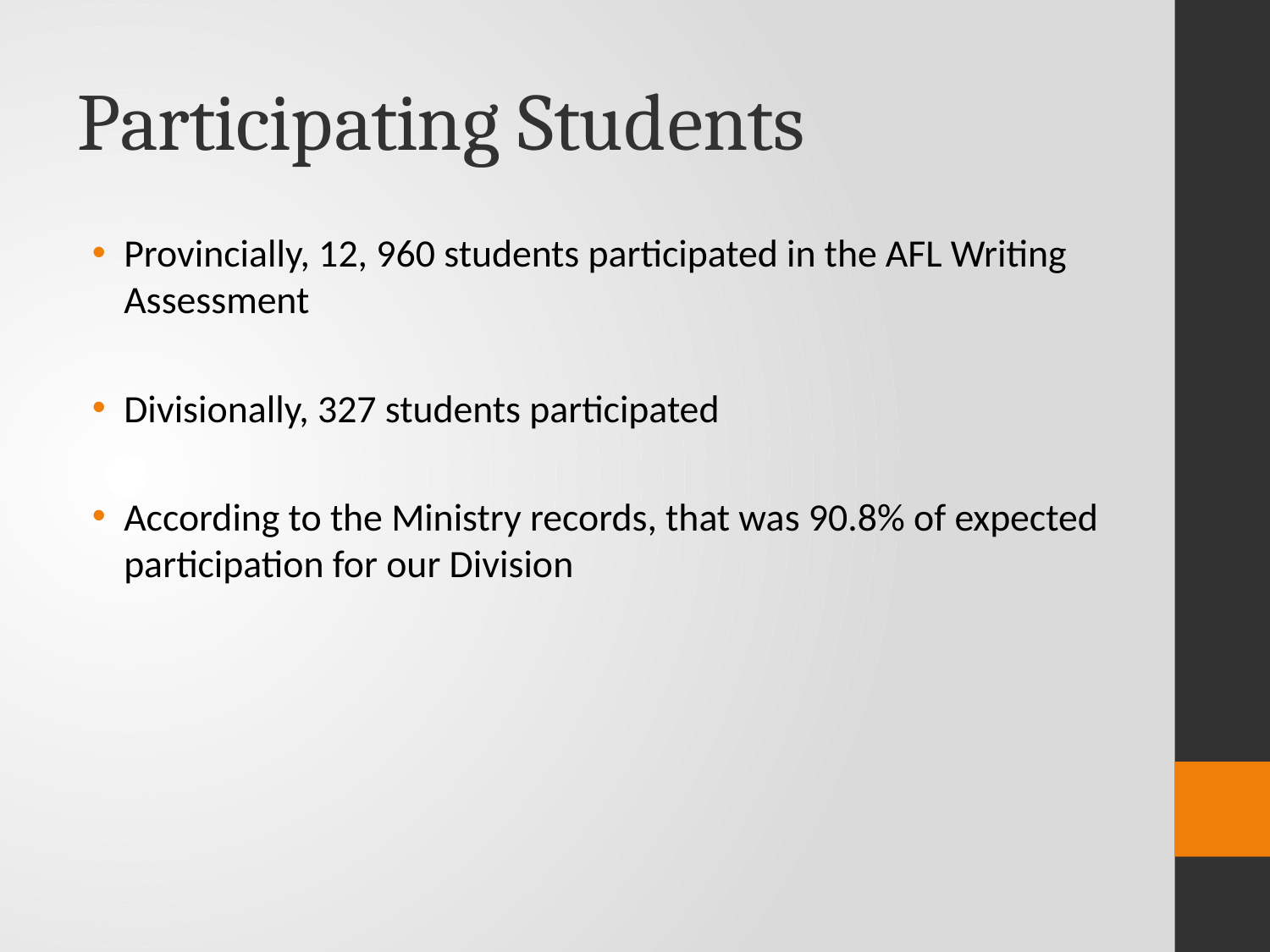

# Participating Students
Provincially, 12, 960 students participated in the AFL Writing Assessment

Divisionally, 327 students participated

According to the Ministry records, that was 90.8% of expected participation for our Division